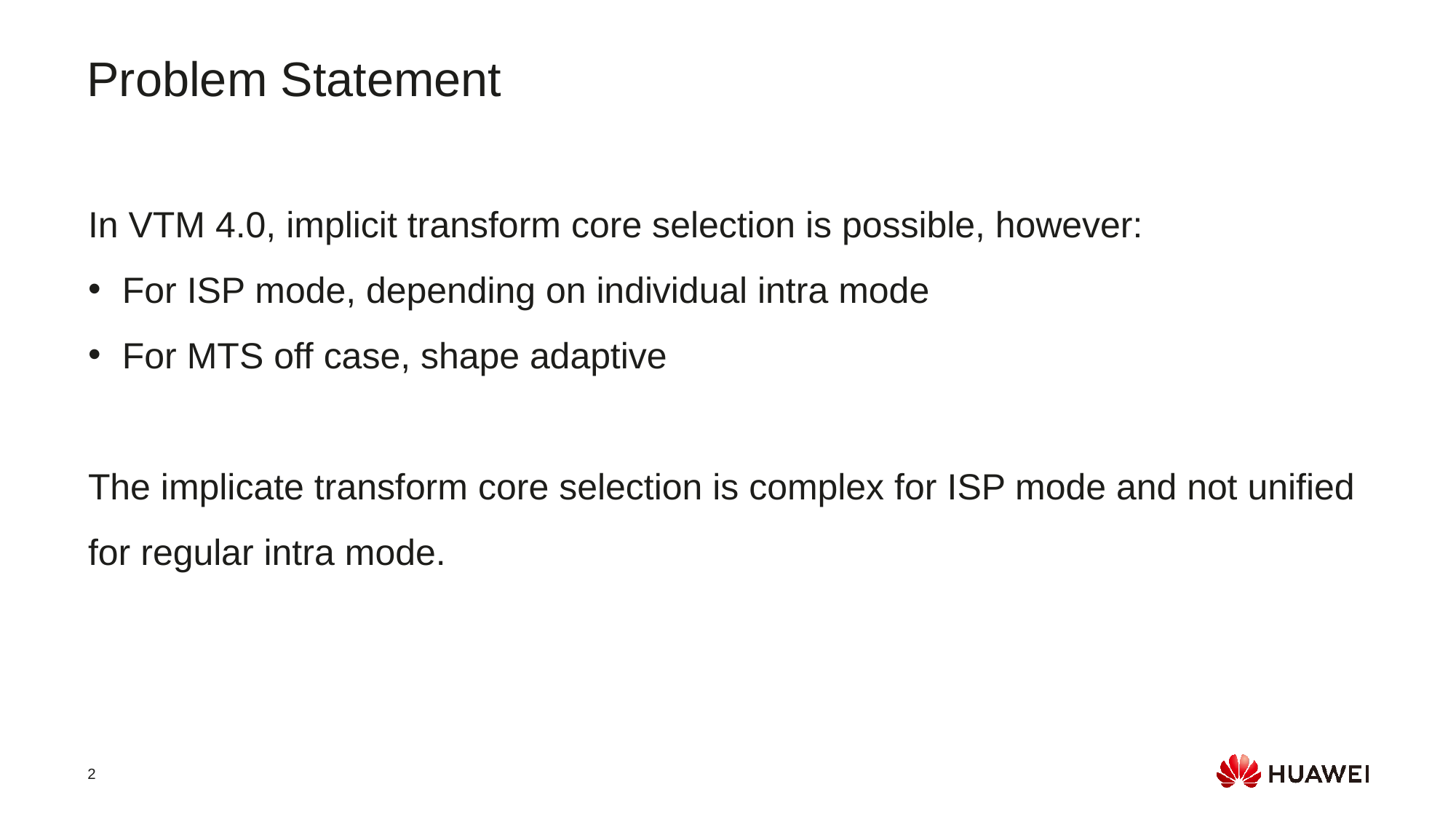

Problem Statement
In VTM 4.0, implicit transform core selection is possible, however:
For ISP mode, depending on individual intra mode
For MTS off case, shape adaptive

The implicate transform core selection is complex for ISP mode and not unified for regular intra mode.